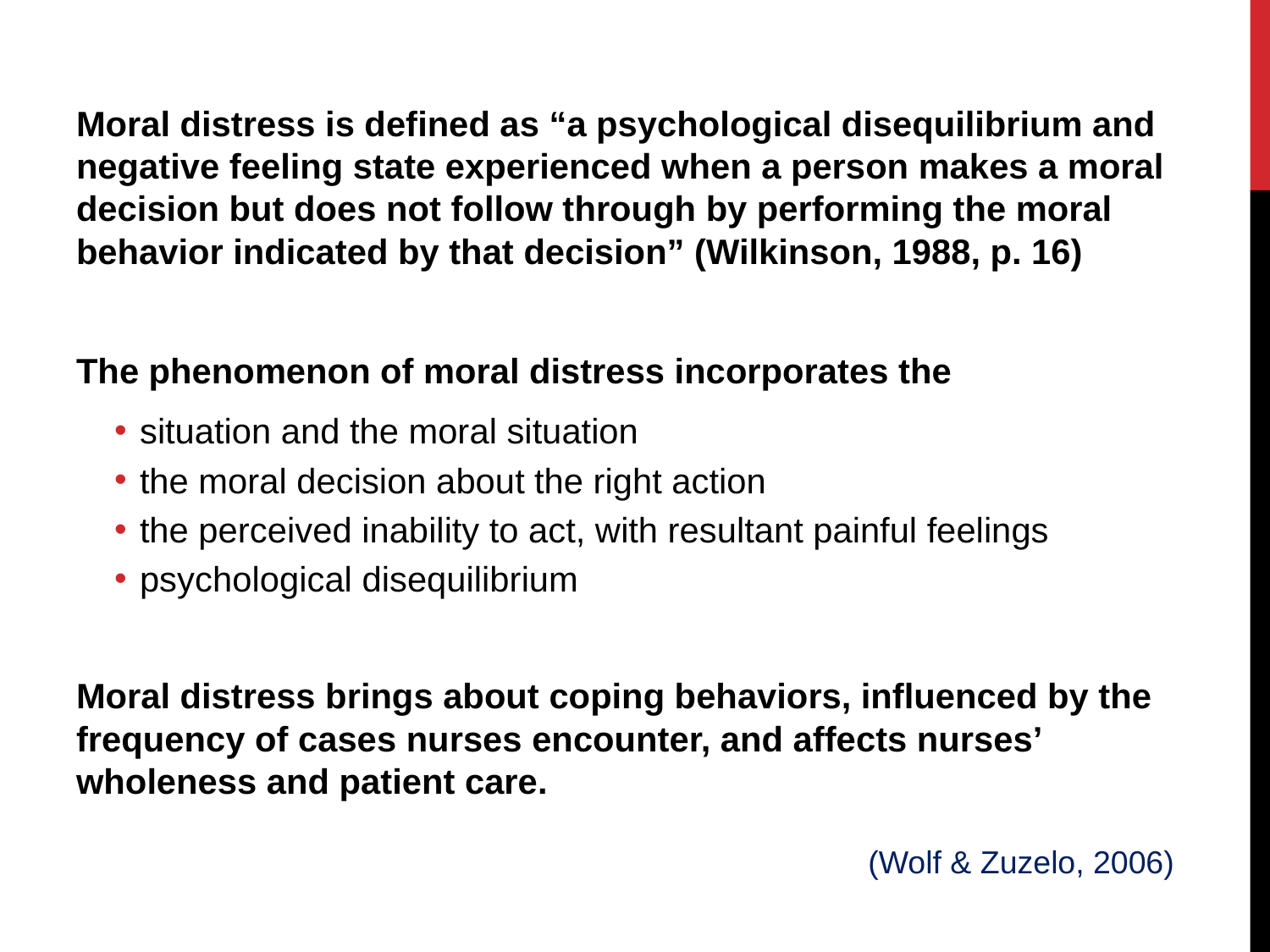

Moral distress is defined as “a psychological disequilibrium and negative feeling state experienced when a person makes a moral decision but does not follow through by performing the moral behavior indicated by that decision” (Wilkinson, 1988, p. 16)

The phenomenon of moral distress incorporates the
situation and the moral situation
the moral decision about the right action
the perceived inability to act, with resultant painful feelings
psychological disequilibrium

Moral distress brings about coping behaviors, influenced by the frequency of cases nurses encounter, and affects nurses’ wholeness and patient care.
(Wolf & Zuzelo, 2006)